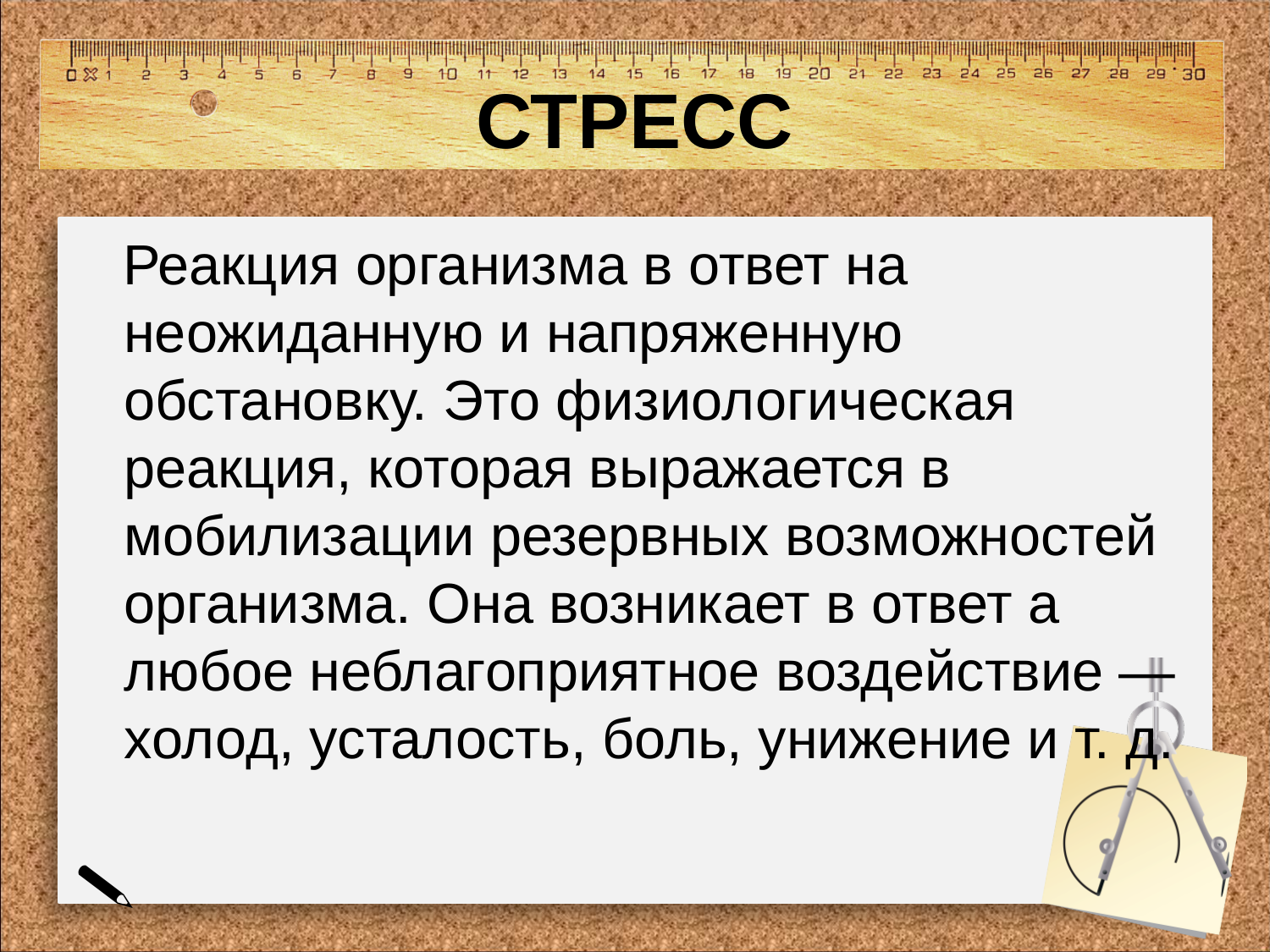

# СТРЕСС
   Реакция организма в ответ на неожиданную и напряженную обстановку. Это физиологическая реакция, которая выражается в мобилизации резервных возможностей организма. Она возникает в ответ а любое неблагоприятное воздействие — холод, усталость, боль, унижение и т. д.